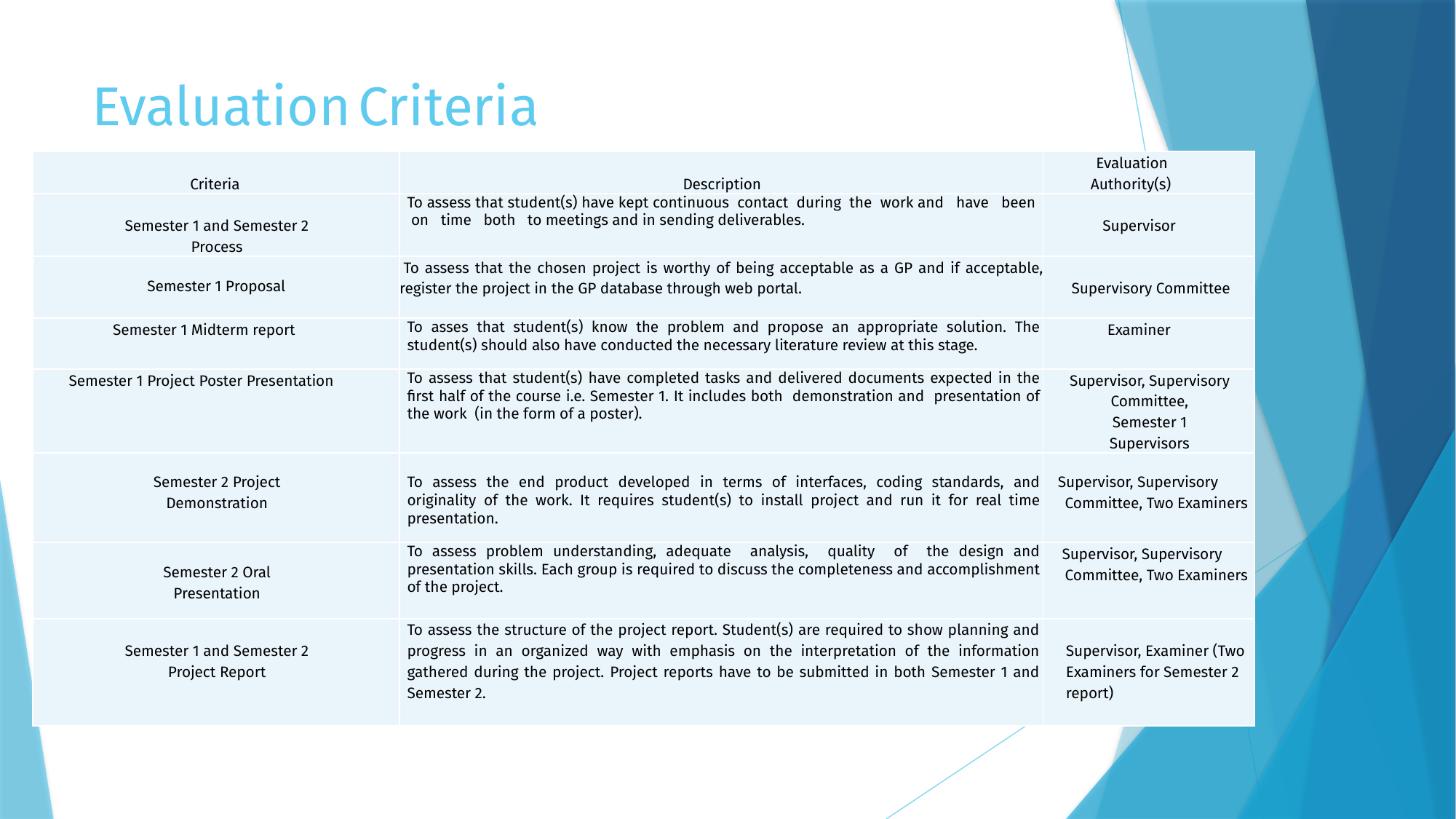

# Evaluation Criteria
| Criteria | Description | Evaluation Authority(s) |
| --- | --- | --- |
| Semester 1 and Semester 2 Process | To assess that student(s) have kept continuous contact during the work and have been on time both to meetings and in sending deliverables. | Supervisor |
| Semester 1 Proposal | To assess that the chosen project is worthy of being acceptable as a GP and if acceptable, register the project in the GP database through web portal. | Supervisory Committee |
| Semester 1 Midterm report | To asses that student(s) know the problem and propose an appropriate solution. The student(s) should also have conducted the necessary literature review at this stage. | Examiner |
| Semester 1 Project Poster Presentation | To assess that student(s) have completed tasks and delivered documents expected in the first half of the course i.e. Semester 1. It includes both demonstration and presentation of the work (in the form of a poster). | Supervisor, Supervisory Committee, Semester 1 Supervisors |
| Semester 2 Project Demonstration | To assess the end product developed in terms of interfaces, coding standards, and originality of the work. It requires student(s) to install project and run it for real time presentation. | Supervisor, Supervisory Committee, Two Examiners |
| Semester 2 Oral Presentation | To assess problem understanding, adequate analysis, quality of the design and presentation skills. Each group is required to discuss the completeness and accomplishment of the project. | Supervisor, Supervisory Committee, Two Examiners |
| Semester 1 and Semester 2 Project Report | To assess the structure of the project report. Student(s) are required to show planning and progress in an organized way with emphasis on the interpretation of the information gathered during the project. Project reports have to be submitted in both Semester 1 and Semester 2. | Supervisor, Examiner (Two Examiners for Semester 2 report) |